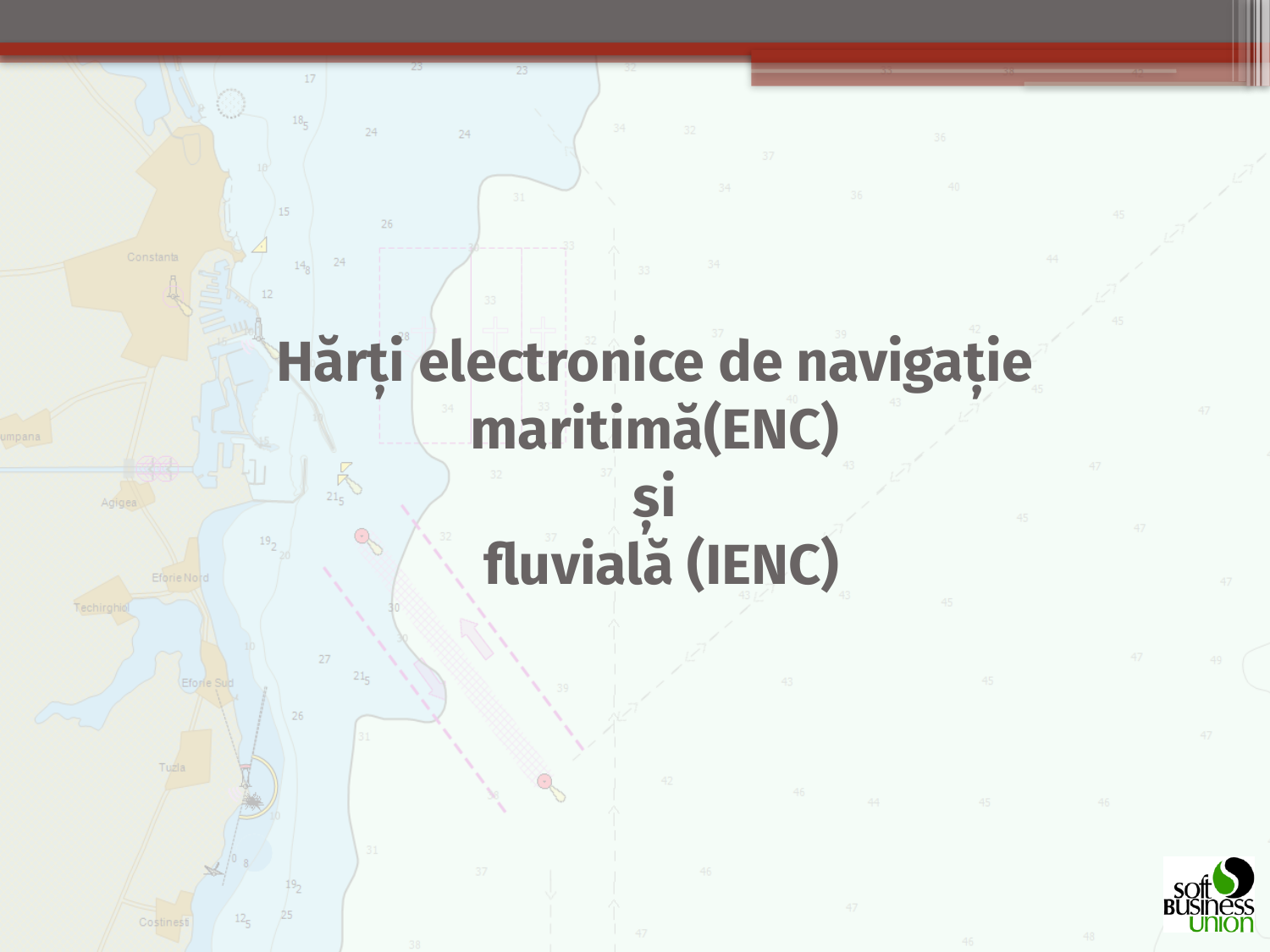

# Hărți electronice de navigație maritimă(ENC) și fluvială (IENC)